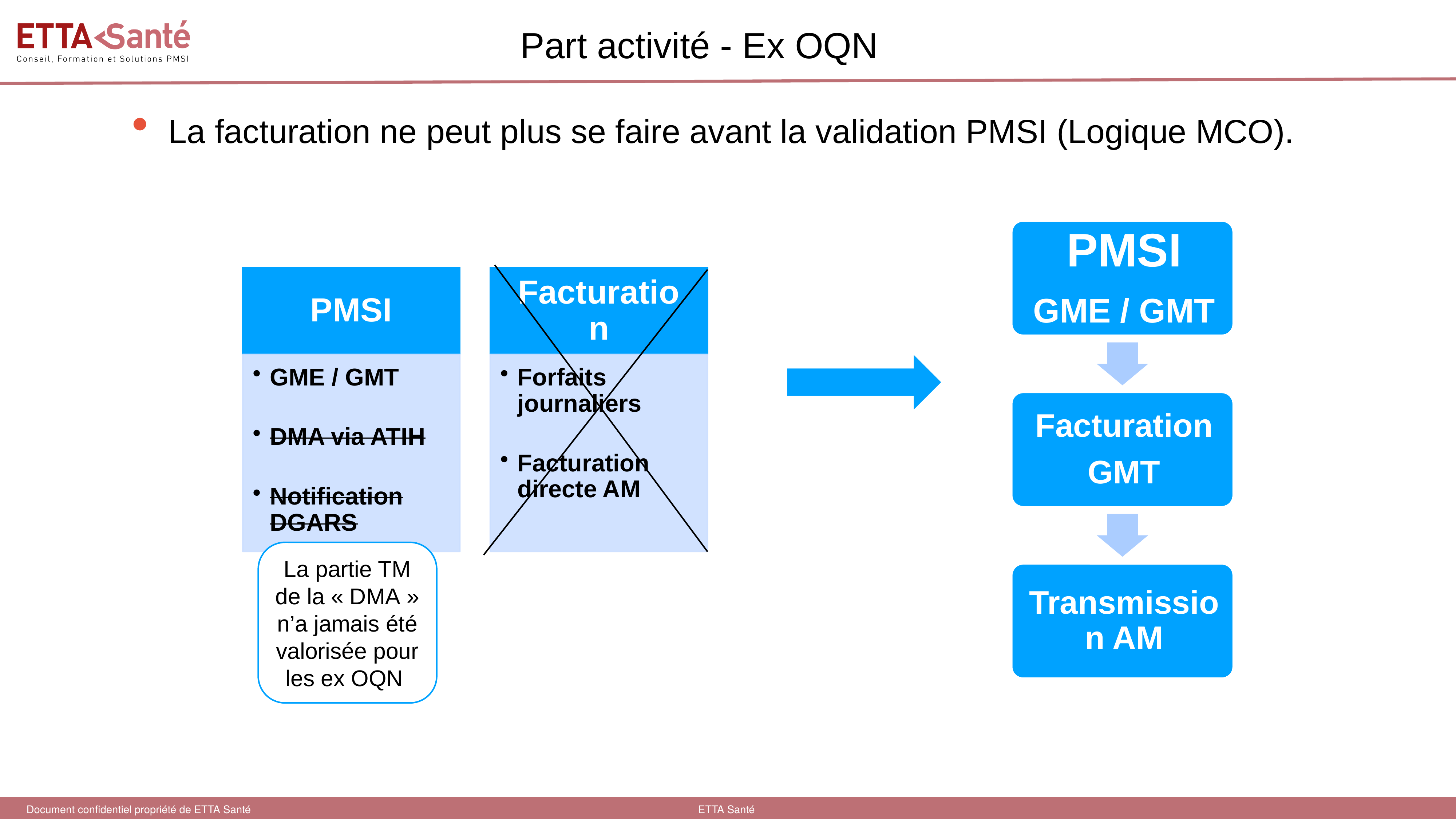

# Part activité - Ex OQN
PMSI
GME / GMT

DMA via ATIH

Notification DGARS
Facturation
Forfaits journaliers

Facturation directe AM
La facturation ne peut plus se faire avant la validation PMSI (Logique MCO).
PMSI
GME / GMT

Facturation
GMT

Transmission AM

La partie TM de la « DMA » n’a jamais été valorisée pour les ex OQN